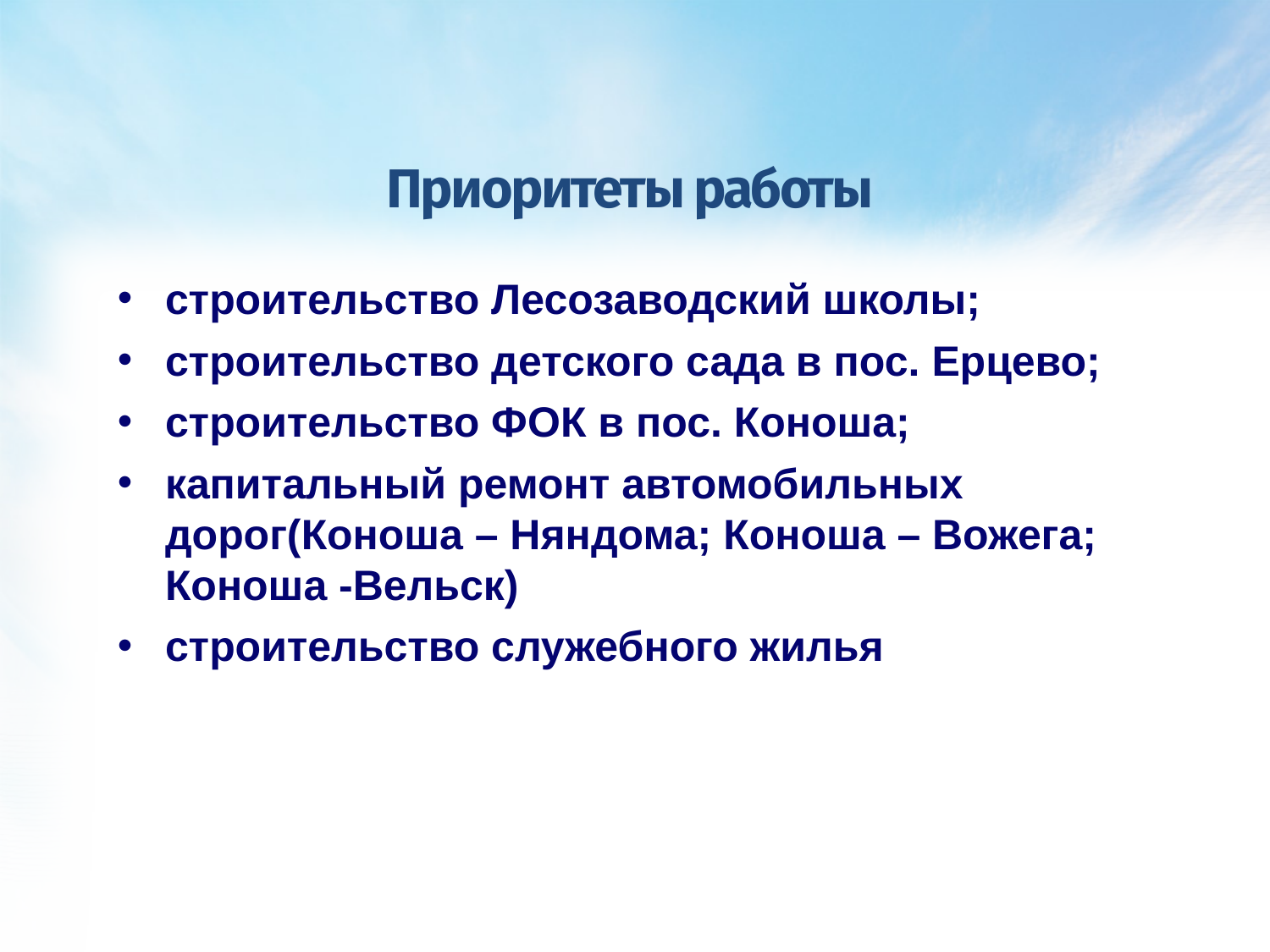

Приоритеты работы

строительство Лесозаводский школы;
строительство детского сада в пос. Ерцево;
строительство ФОК в пос. Коноша;
капитальный ремонт автомобильных дорог(Коноша – Няндома; Коноша – Вожега; Коноша -Вельск)
строительство служебного жилья